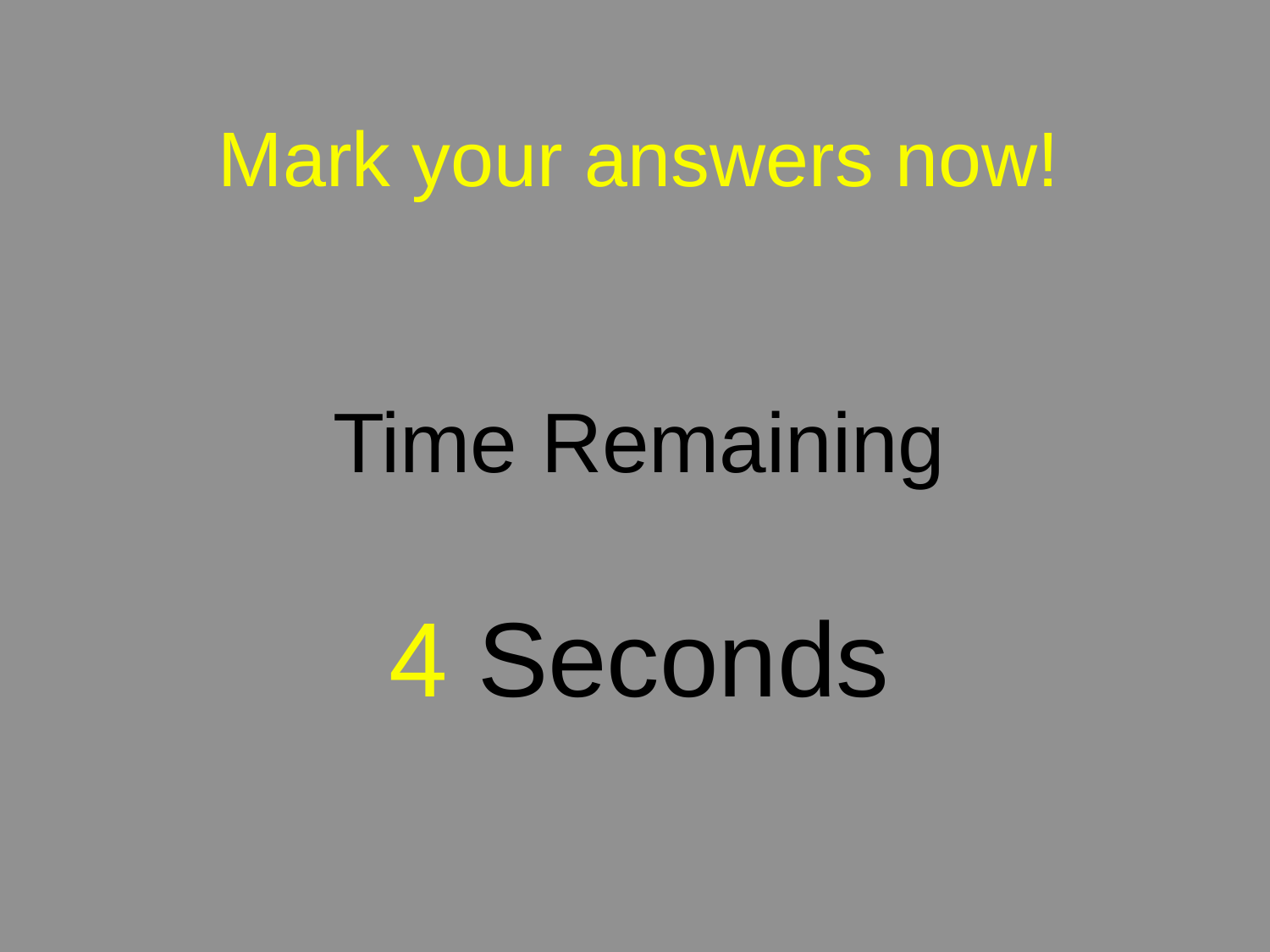

# Mark your answers now! Time Remaining 4 Seconds